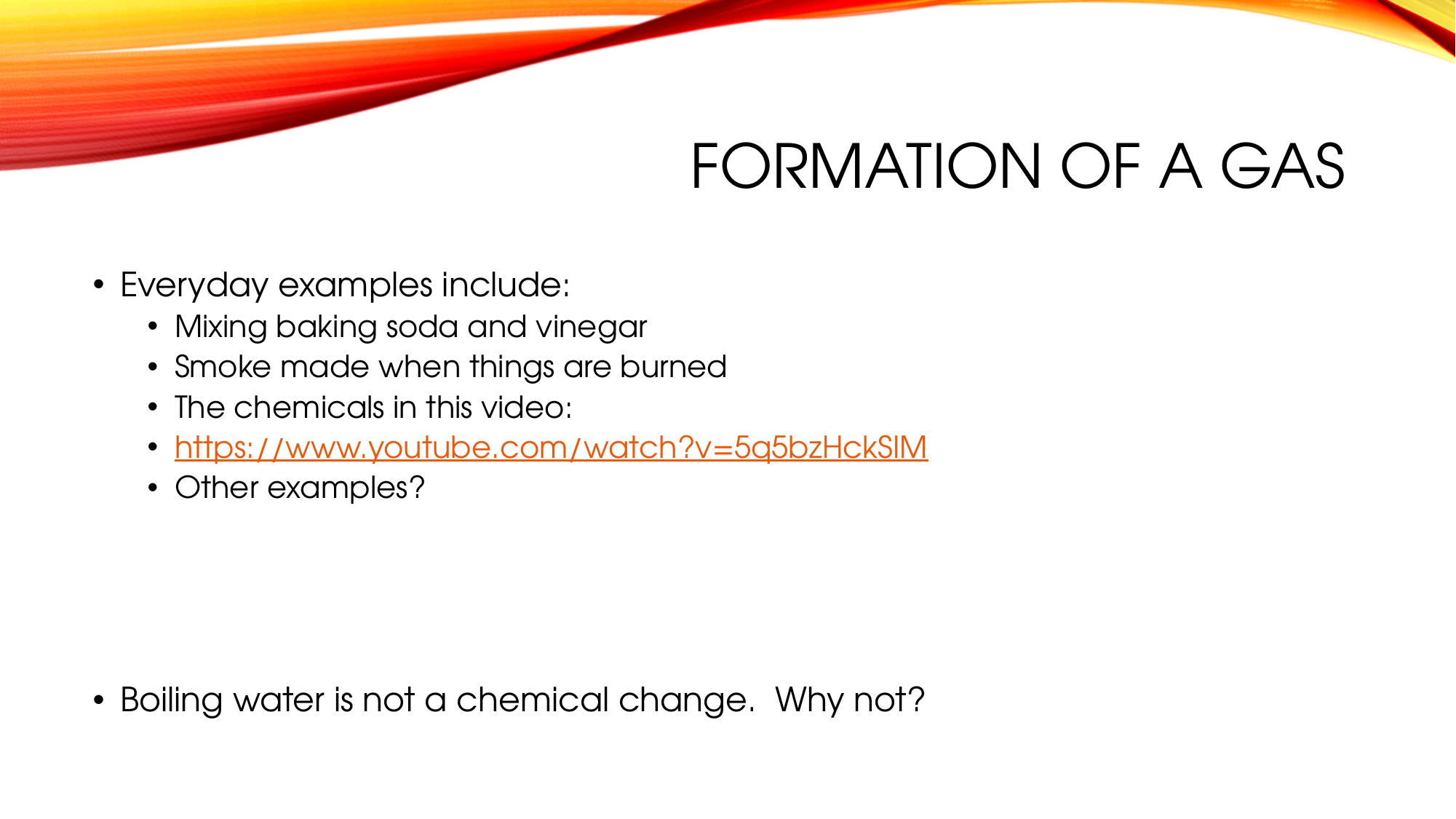

# Formation of a Gas
Everyday examples include:
Mixing baking soda and vinegar
Smoke made when things are burned
The chemicals in this video:
https://www.youtube.com/watch?v=5q5bzHckSIM
Other examples?

Boiling water is not a chemical change.  Why not?